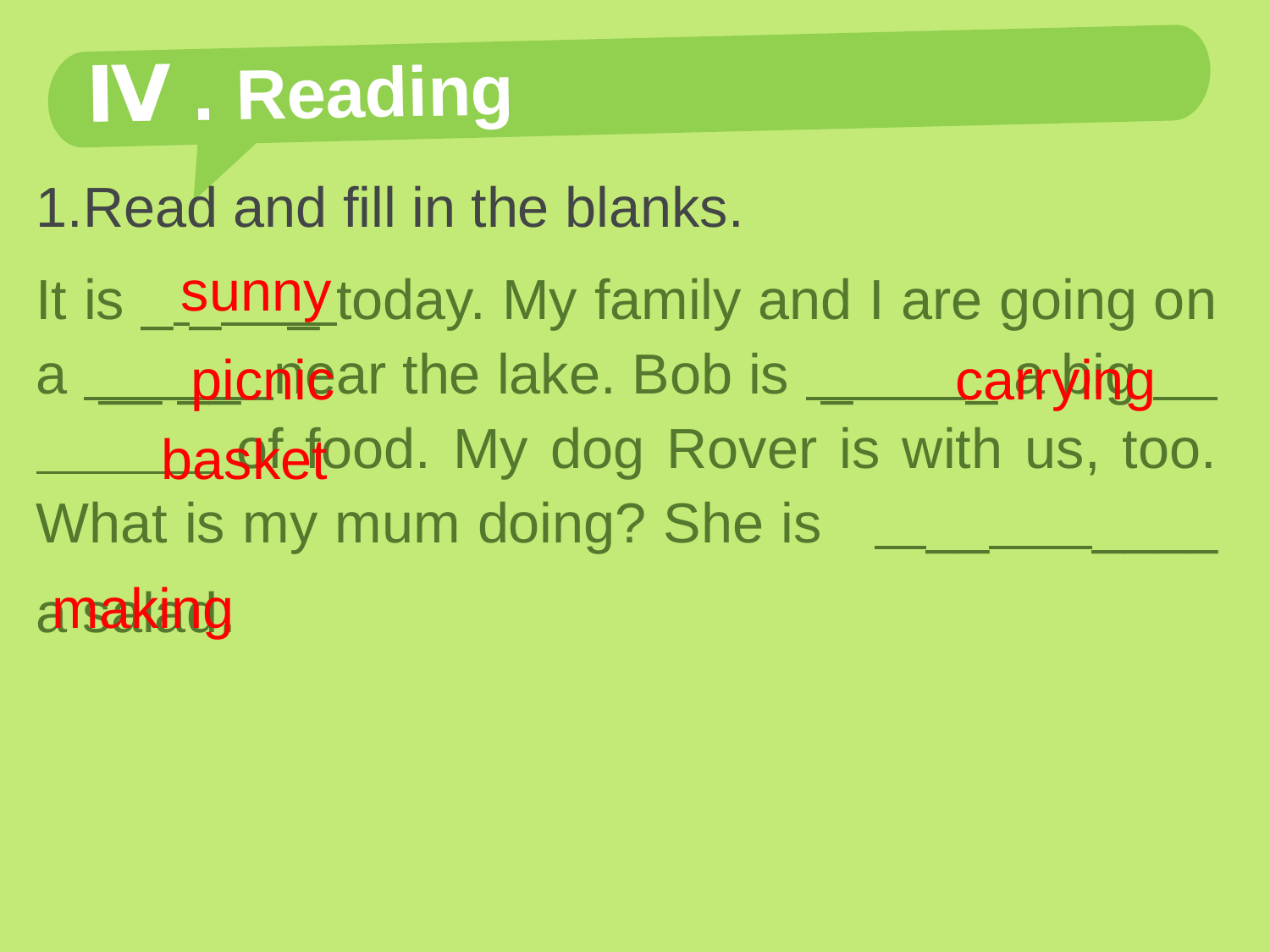

# Ⅳ . Reading
1.Read and fill in the blanks.
It is _ _    _ today. My family and I are going on a  __ __  near the lake. Bob is  _       _ a big               of food. My dog Rover is with us, too. What is my mum doing? She is      __      ____ a salad.
sunny
picnic
carrying
basket
making